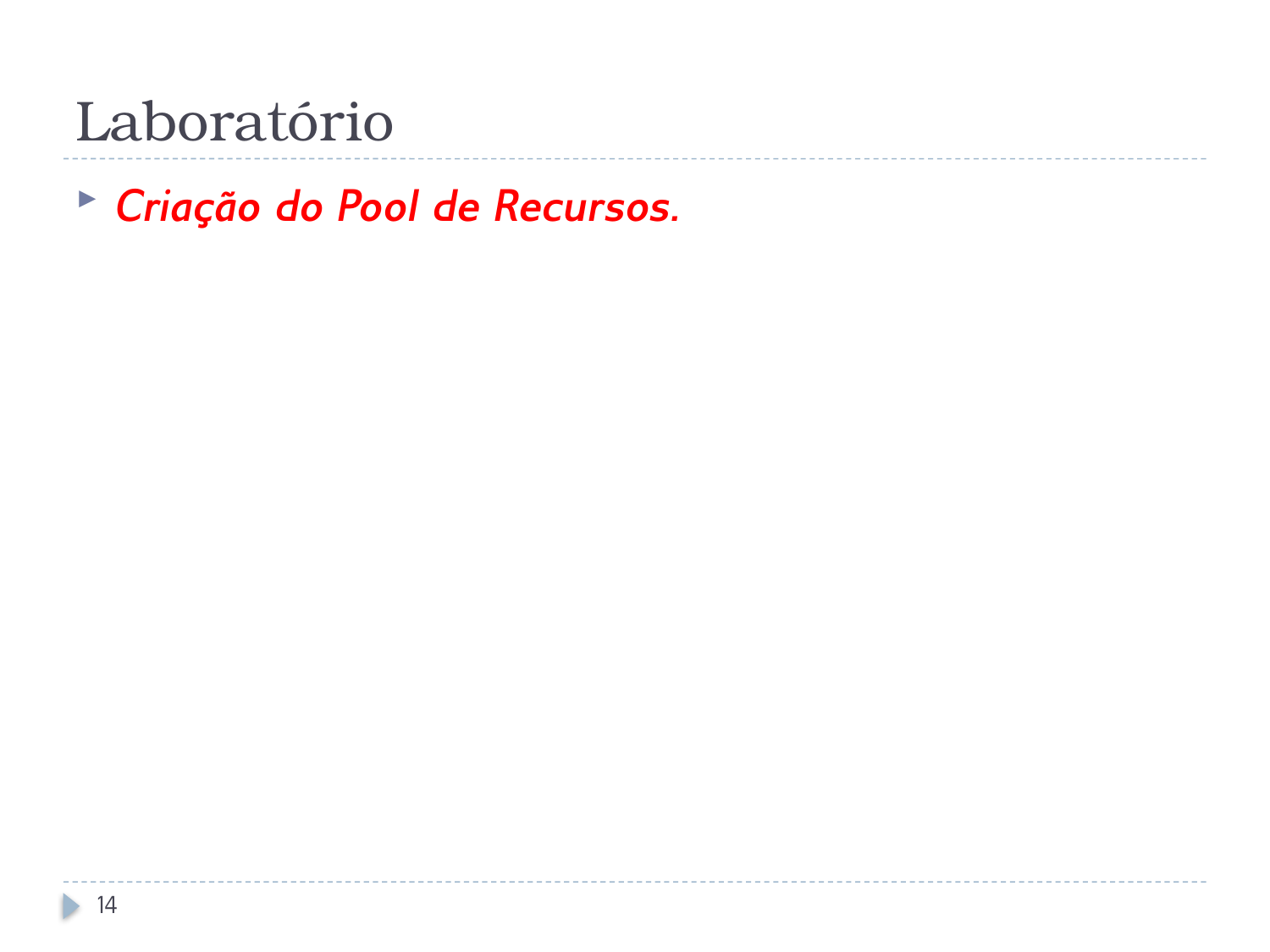

# Laboratório
Criação do Pool de Recursos.

14